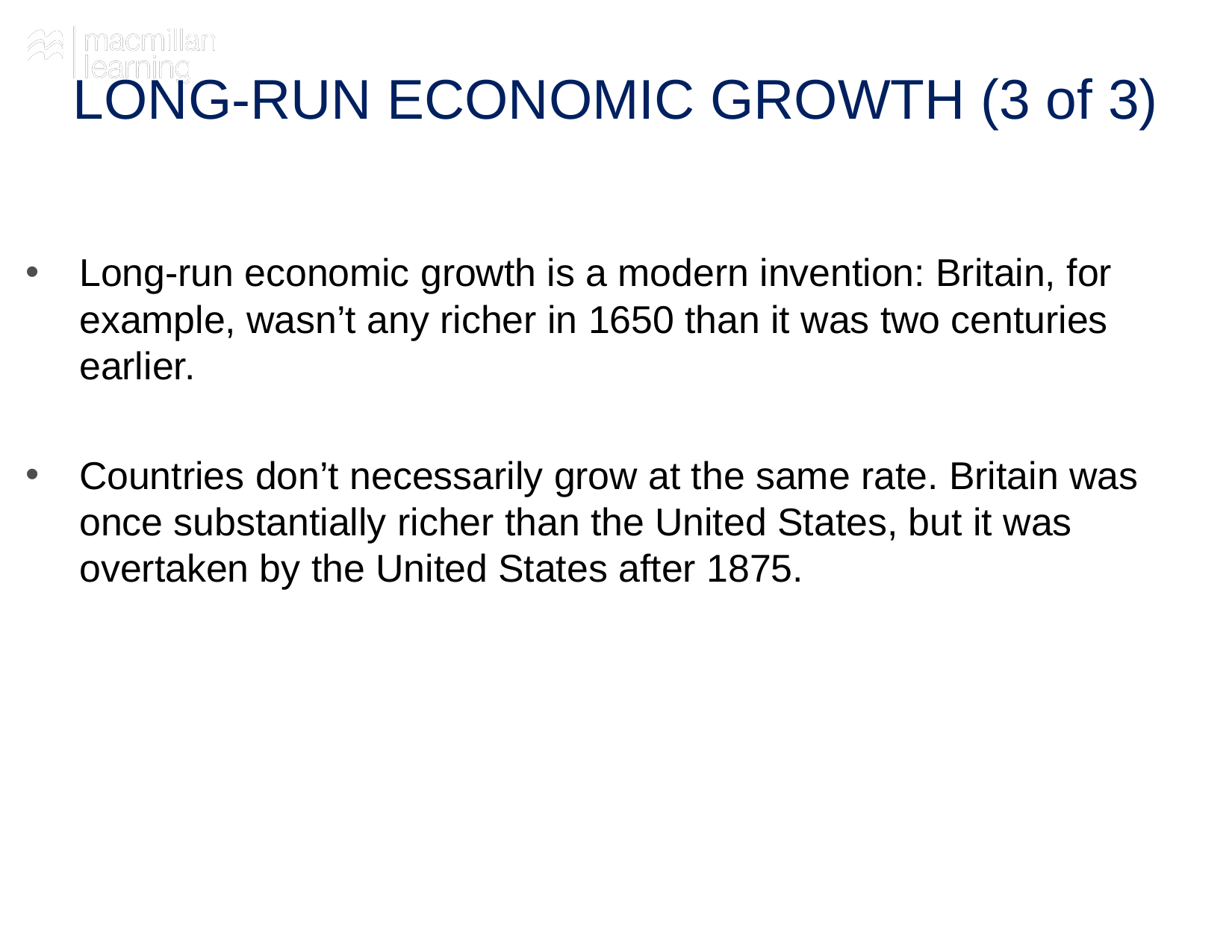

# LONG-RUN ECONOMIC GROWTH (3 of 3)
Long-run economic growth is a modern invention: Britain, for example, wasn’t any richer in 1650 than it was two centuries earlier.

Countries don’t necessarily grow at the same rate. Britain was once substantially richer than the United States, but it was overtaken by the United States after 1875.